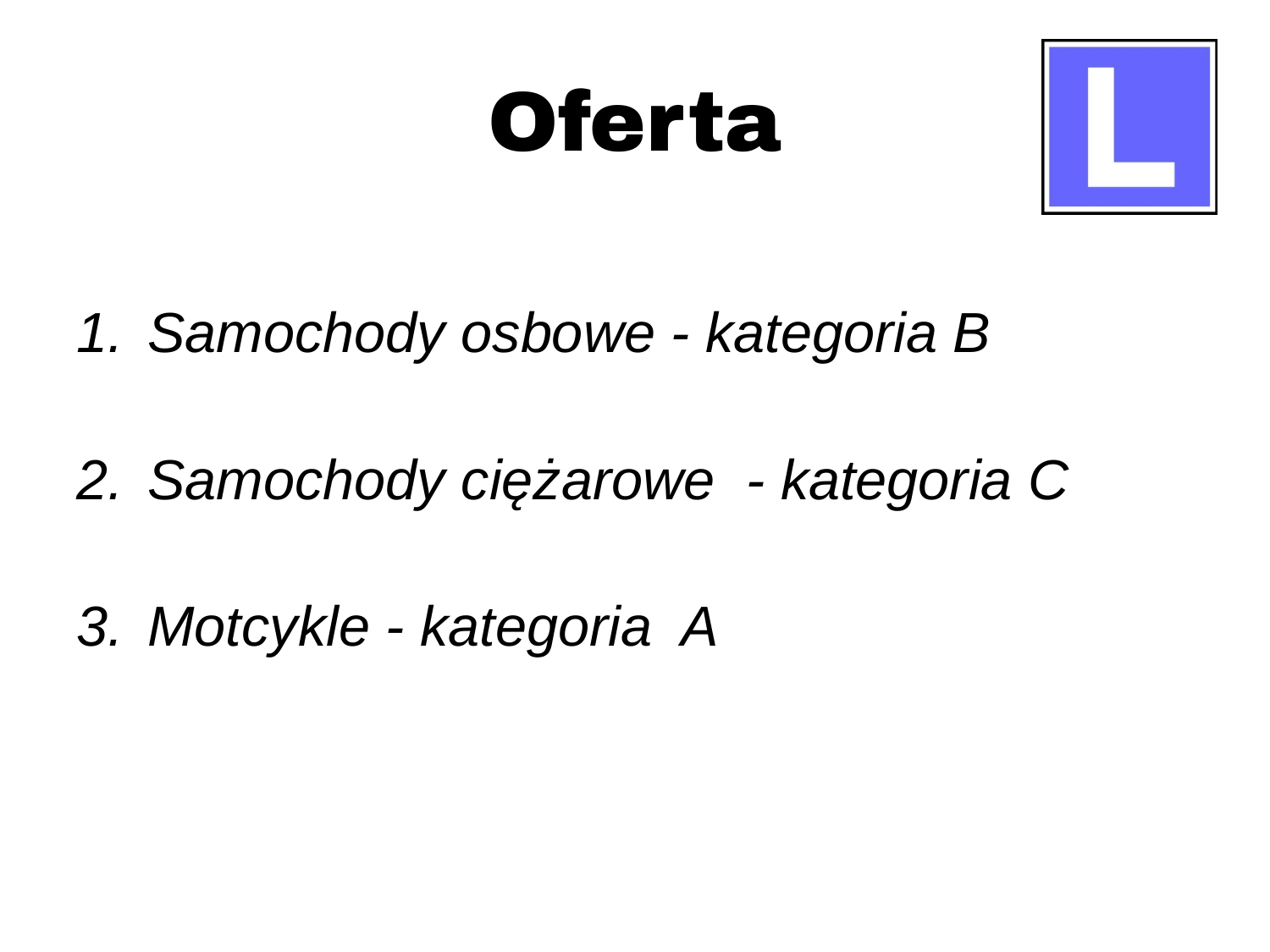

# Oferta
Samochody osbowe - kategoria B
Samochody ciężarowe  - kategoria C
Motcykle - kategoria  A